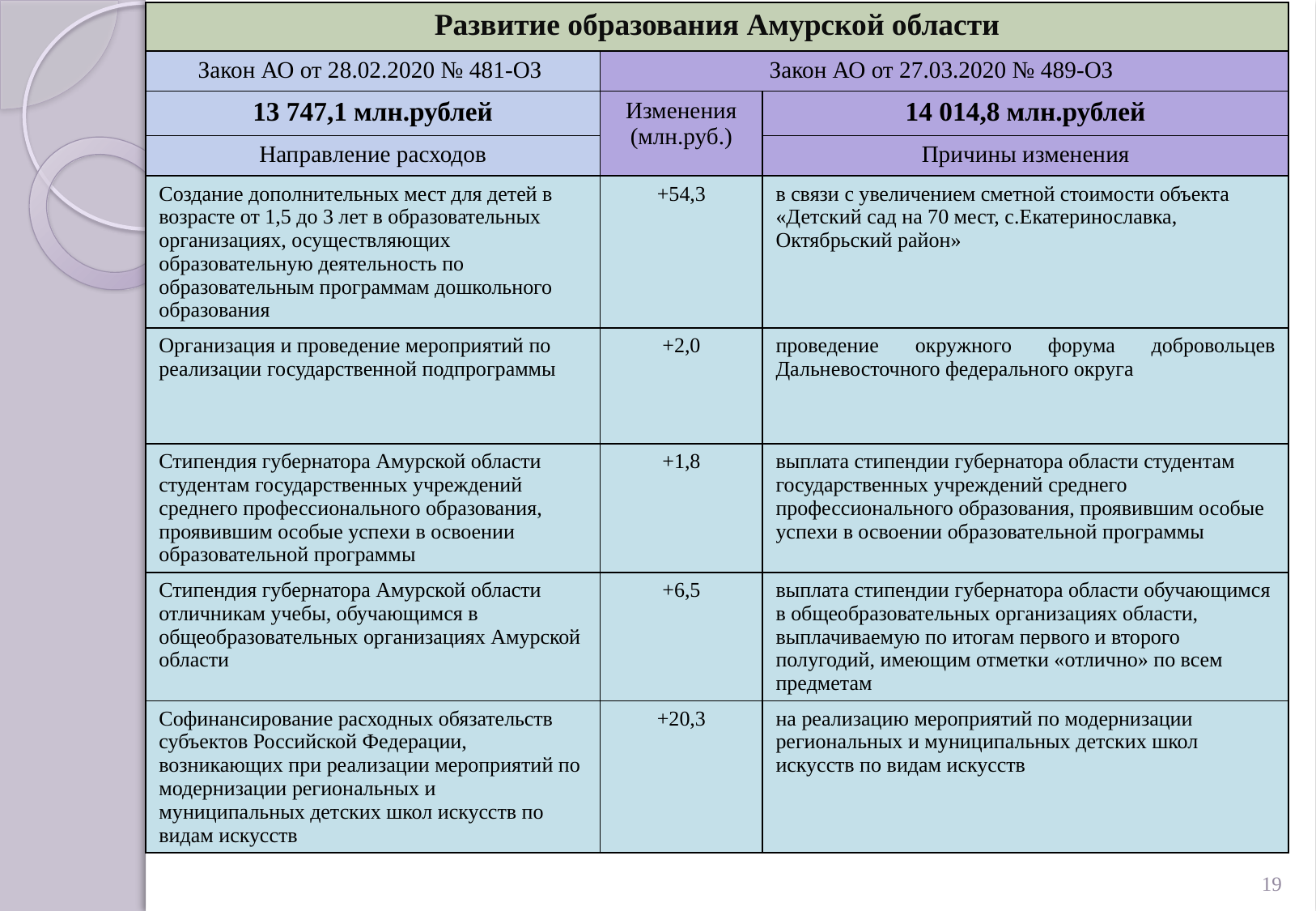

| Развитие образования Амурской области |  |  |
| --- | --- | --- |
| Закон АО от 28.02.2020 № 481-ОЗ | Закон АО от 27.03.2020 № 489-ОЗ |  |
| 13 747,1 млн.рублей | Изменения (млн.руб.) | 14 014,8 млн.рублей |
| Направление расходов |  | Причины изменения |
| Создание дополнительных мест для детей в возрасте от 1,5 до 3 лет в образовательных организациях, осуществляющих образовательную деятельность по образовательным программам дошкольного образования | +54,3 | в связи с увеличением сметной стоимости объекта «Детский сад на 70 мест, с.Екатеринославка, Октябрьский район» |
| Организация и проведение мероприятий по реализации государственной подпрограммы | +2,0 | проведение окружного форума добровольцев Дальневосточного федерального округа |
| Стипендия губернатора Амурской области студентам государственных учреждений среднего профессионального образования, проявившим особые успехи в освоении образовательной программы | +1,8 | выплата стипендии губернатора области студентам государственных учреждений среднего профессионального образования, проявившим особые успехи в освоении образовательной программы |
| Стипендия губернатора Амурской области отличникам учебы, обучающимся в общеобразовательных организациях Амурской области | +6,5 | выплата стипендии губернатора области обучающимся в общеобразовательных организациях области, выплачиваемую по итогам первого и второго полугодий, имеющим отметки «отлично» по всем предметам |
| Софинансирование расходных обязательств субъектов Российской Федерации, возникающих при реализации мероприятий по модернизации региональных и муниципальных детских школ искусств по видам искусств | +20,3 | на реализацию мероприятий по модернизации региональных и муниципальных детских школ искусств по видам искусств |
19